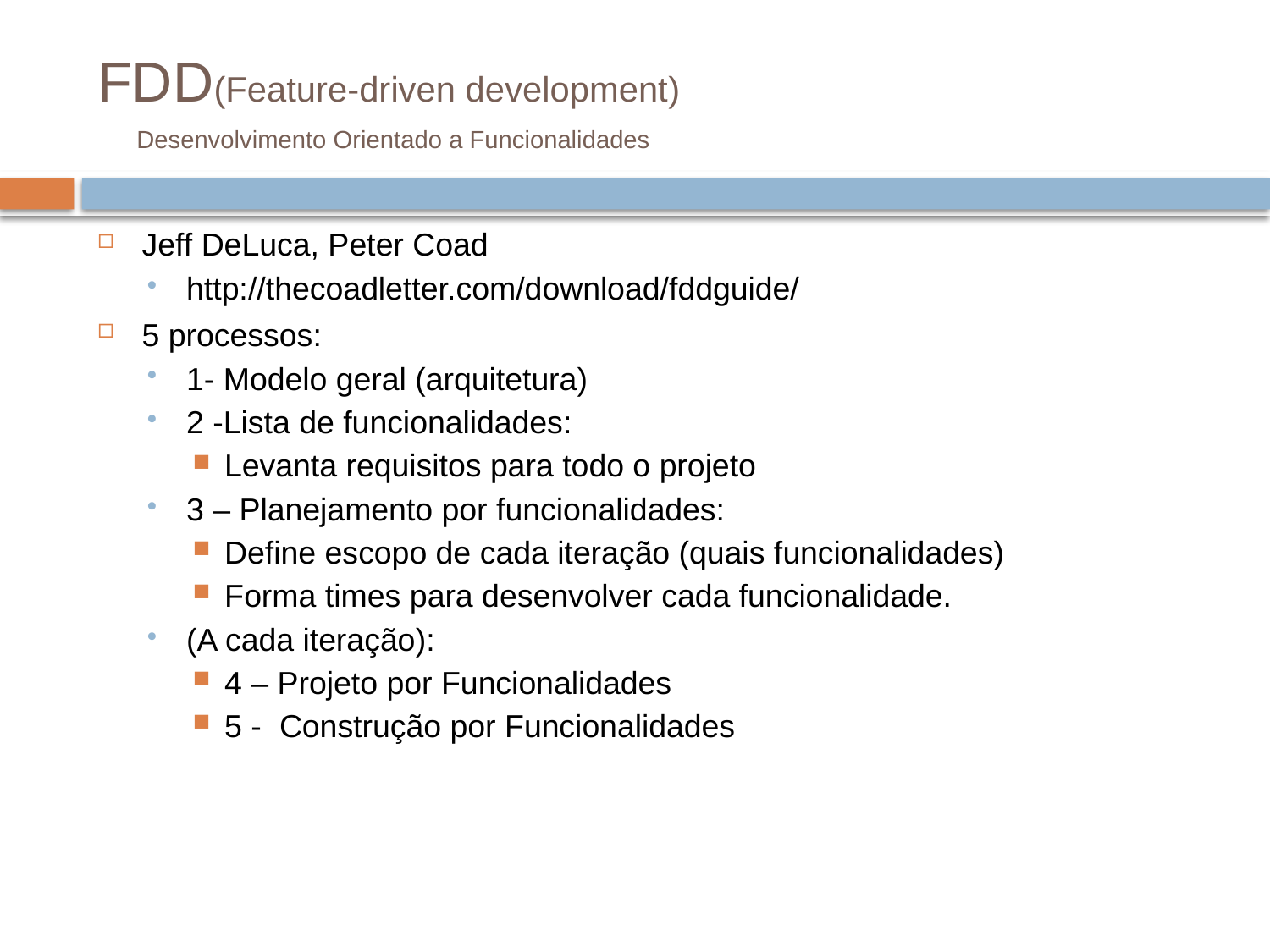

# FDD(Feature-driven development) Desenvolvimento Orientado a Funcionalidades
Jeff DeLuca, Peter Coad
http://thecoadletter.com/download/fddguide/
5 processos:
1- Modelo geral (arquitetura)
2 -Lista de funcionalidades:
Levanta requisitos para todo o projeto
3 – Planejamento por funcionalidades:
Define escopo de cada iteração (quais funcionalidades)
Forma times para desenvolver cada funcionalidade.
(A cada iteração):
4 – Projeto por Funcionalidades
5 -  Construção por Funcionalidades